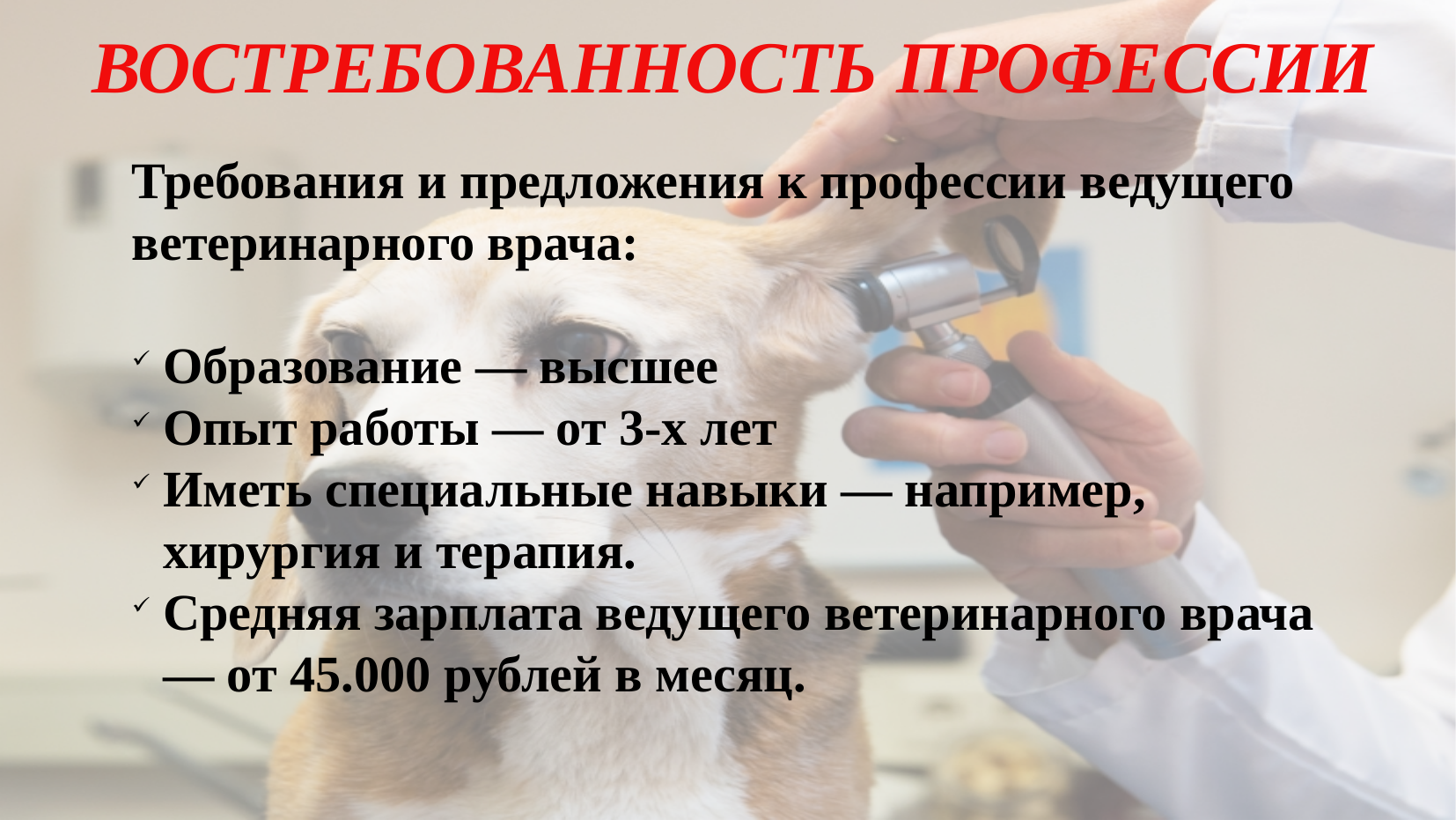

ВОСТРЕБОВАННОСТЬ ПРОФЕССИИ
Требования и предложения к профессии ведущего ветеринарного врача:

Образование — высшее
Опыт работы — от 3-х лет
Иметь специальные навыки — например, хирургия и терапия.
Средняя зарплата ведущего ветеринарного врача — от 45.000 рублей в месяц.